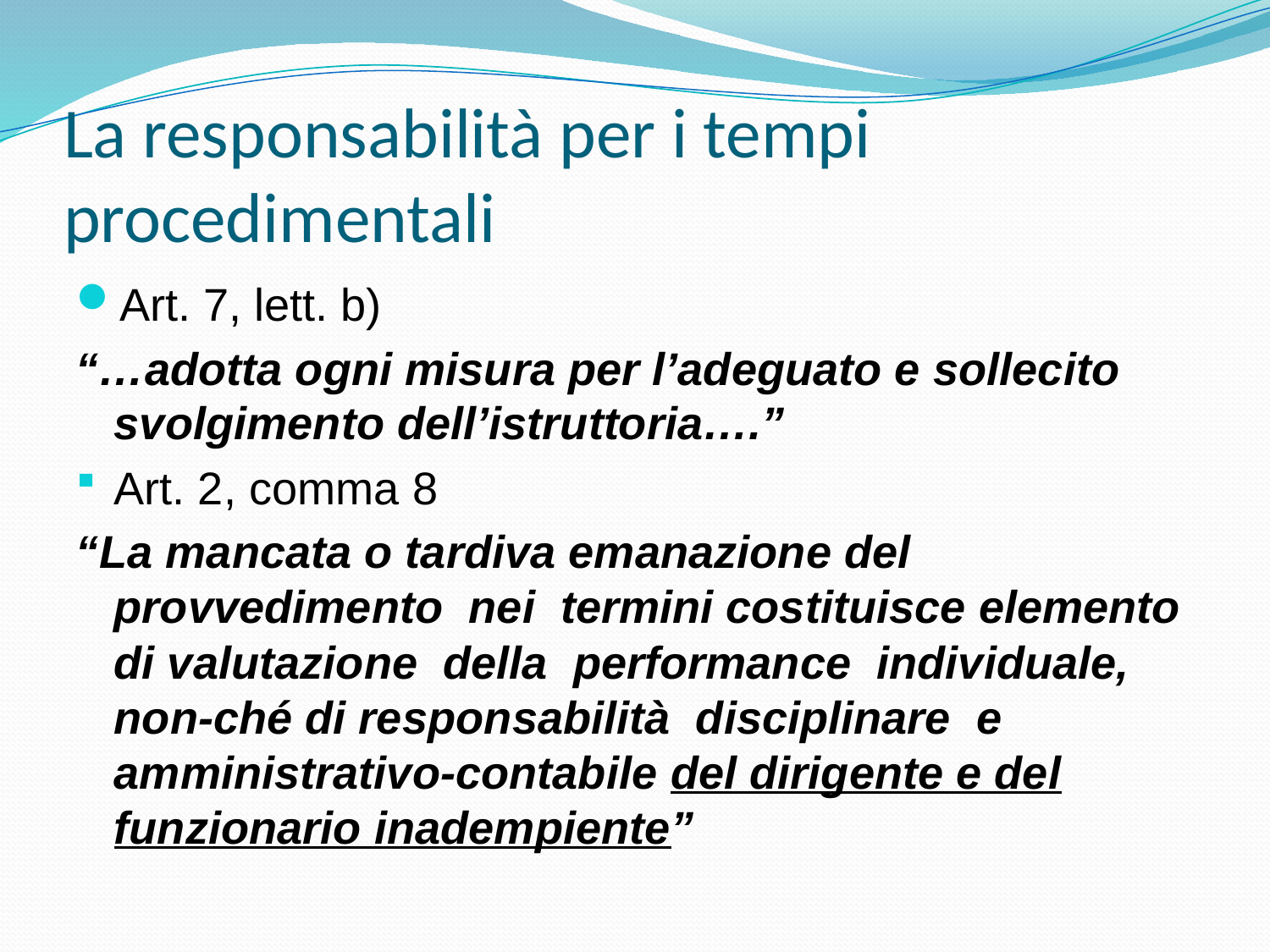

# La responsabilità per i tempi procedimentali
Art. 7, lett. b)
“…adotta ogni misura per l’adeguato e sollecito svolgimento dell’istruttoria….”
Art. 2, comma 8
“La mancata o tardiva emanazione del  provvedimento  nei  termini costituisce elemento di valutazione  della  performance  individuale, non-ché di responsabilità  disciplinare  e  amministrativo-contabile del dirigente e del funzionario inadempiente”